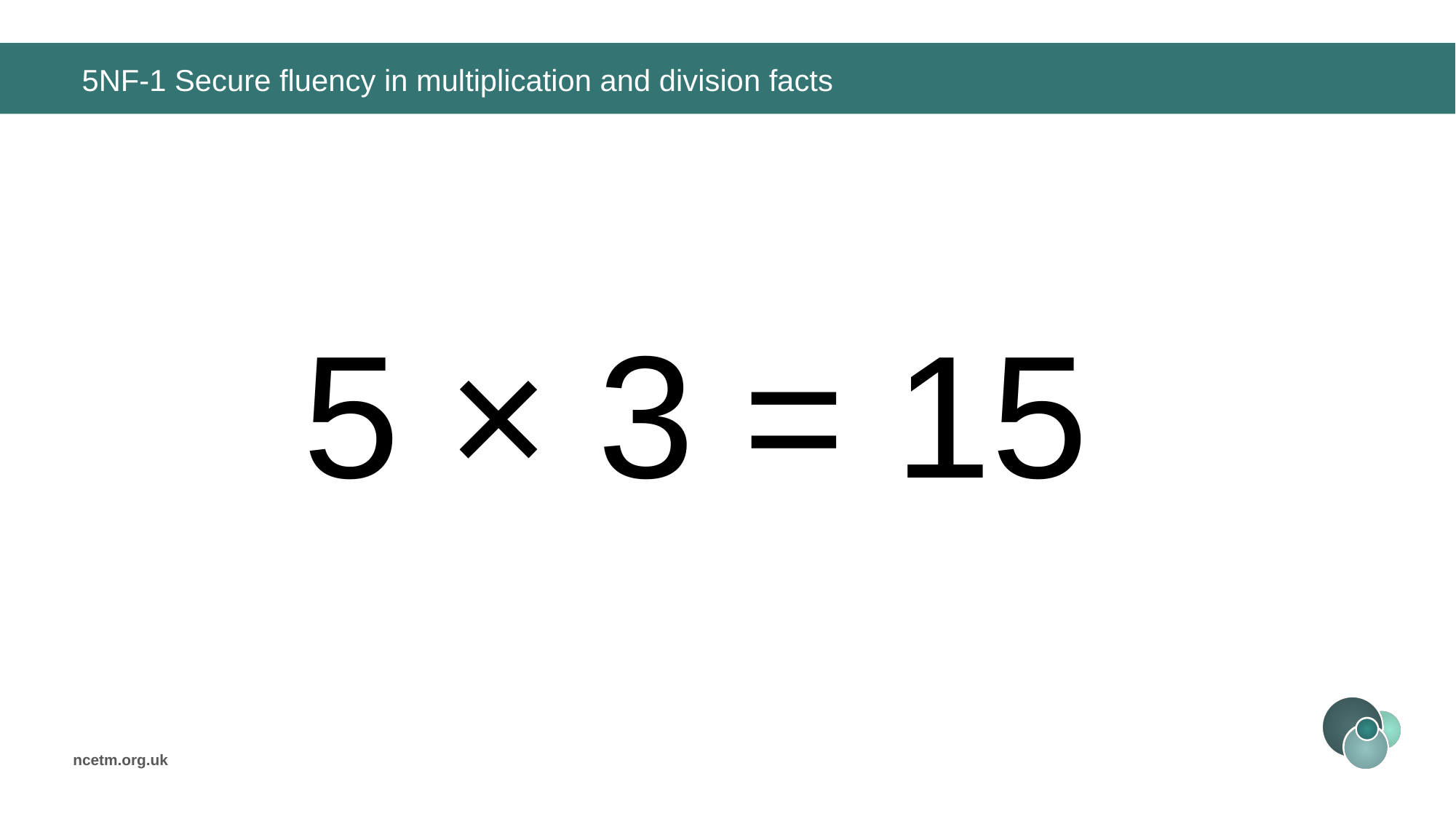

# 5NF-1 Secure fluency in multiplication and division facts
5 × 3 =
15